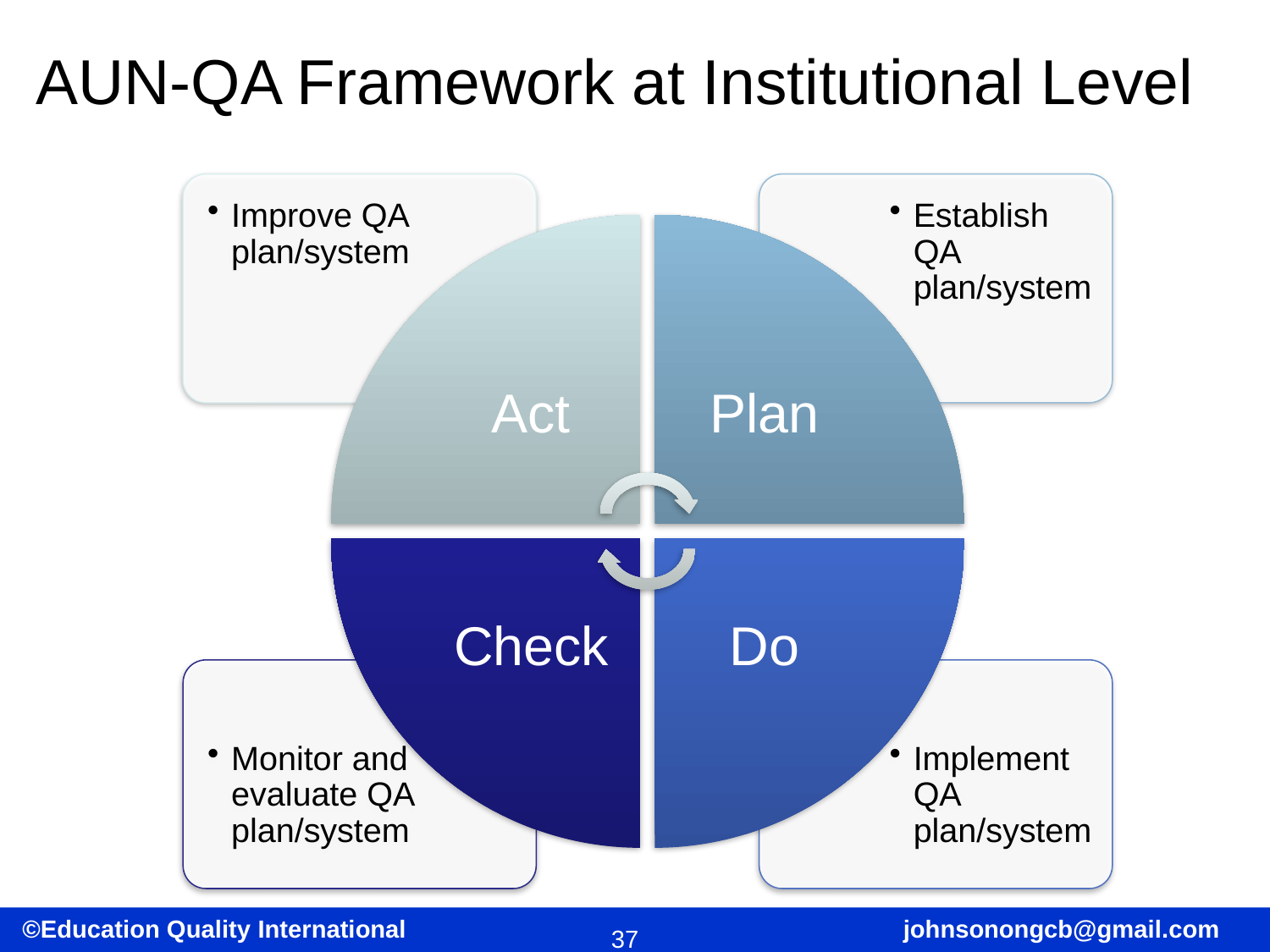

# AUN-QA Framework at Institutional Level
Implement QA plan/system
Monitor and evaluate QA plan/system
Establish QA plan/system
Improve QA plan/system
Act
Plan
Do
Check
37